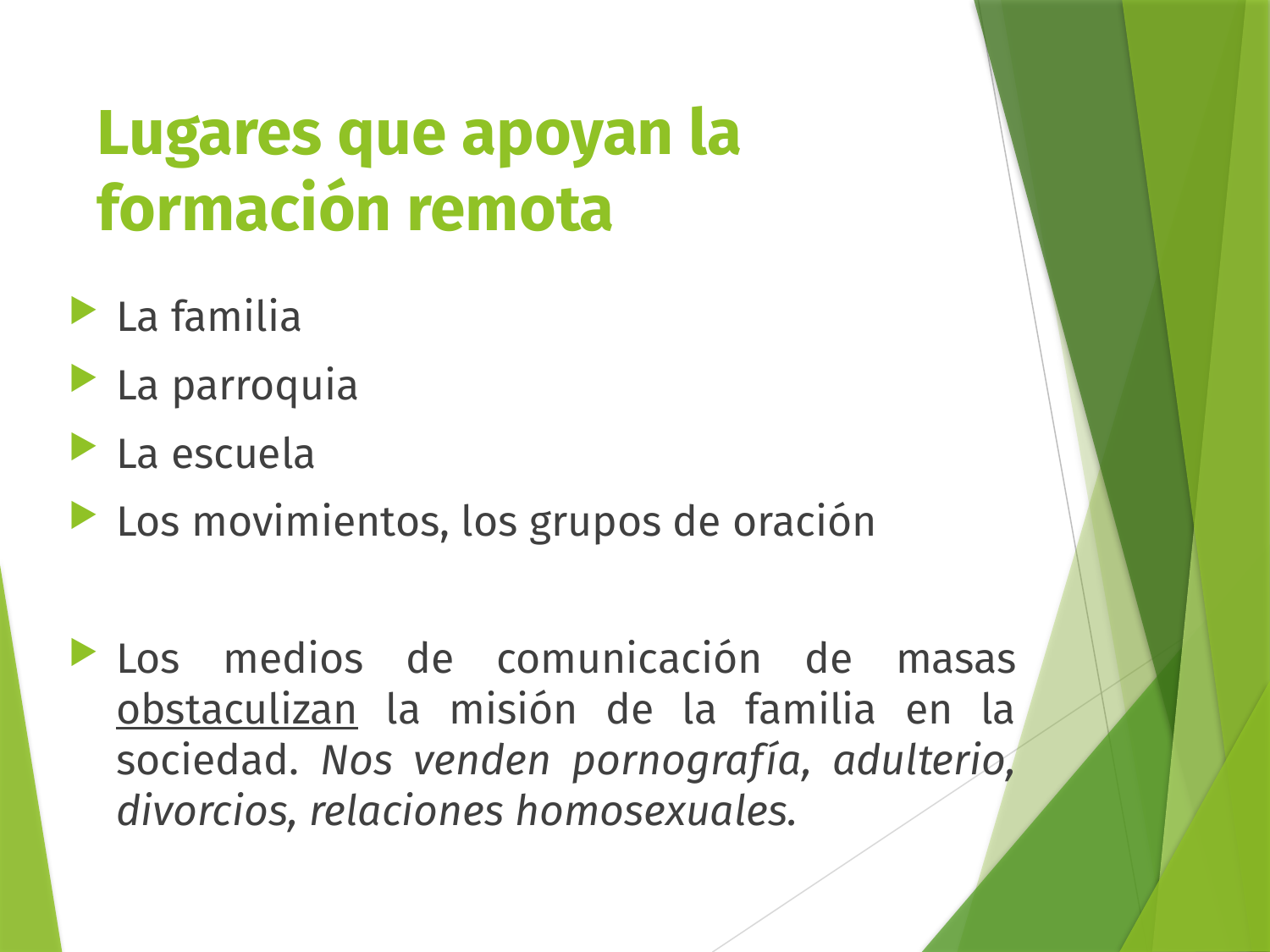

# Lugares que apoyan la formación remota
La familia
La parroquia
La escuela
Los movimientos, los grupos de oración

Los medios de comunicación de masas obstaculizan la misión de la familia en la sociedad. Nos venden pornografía, adulterio, divorcios, relaciones homosexuales.